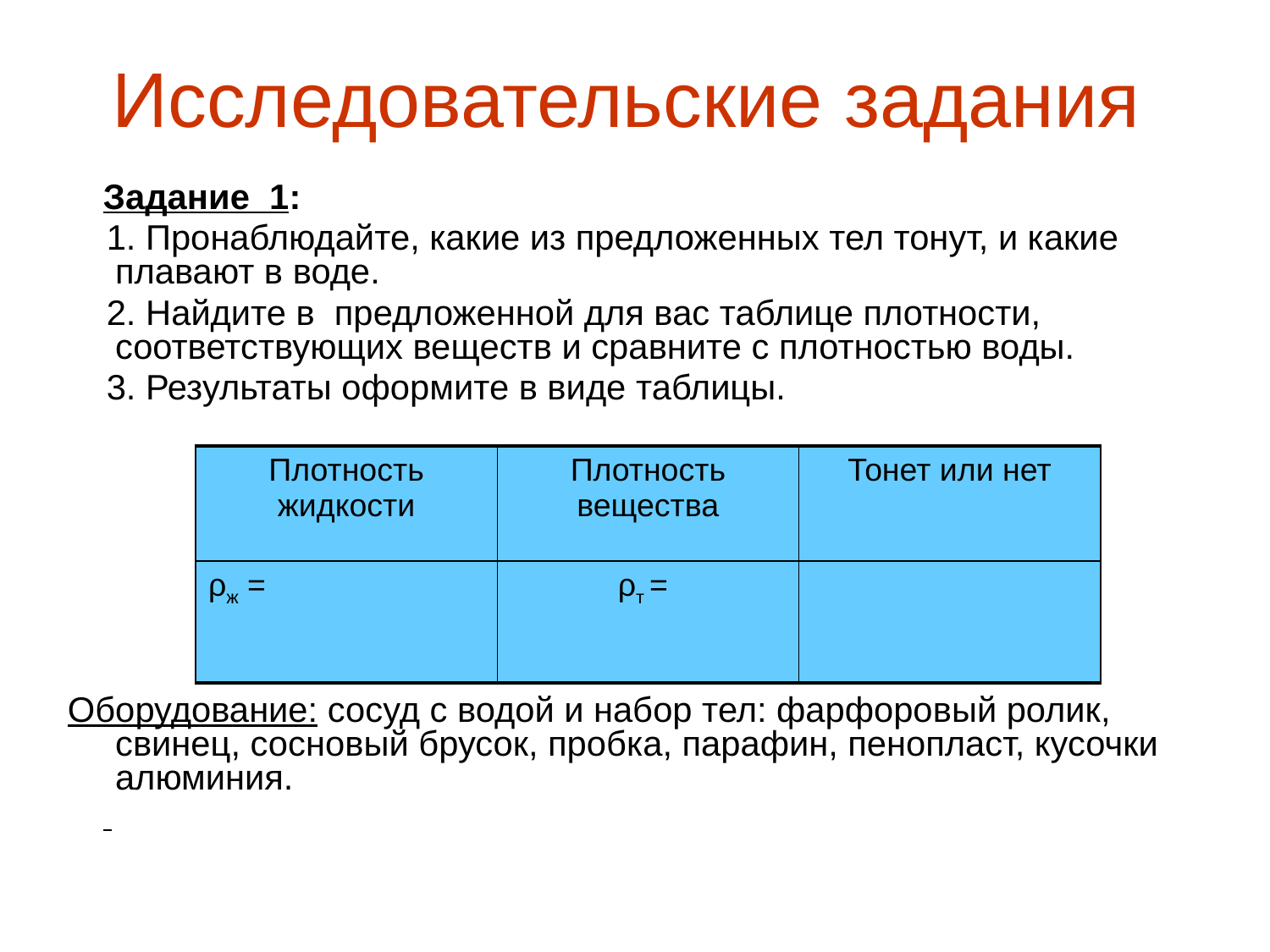

Исследовательские задания
    Задание  1:
    1. Пронаблюдайте, какие из предложенных тел тонут, и какие плавают в воде.
    2. Найдите в  предложенной для вас таблице плотности, соответствующих веществ и сравните с плотностью воды.
    3. Результаты оформите в виде таблицы.

Оборудование: сосуд с водой и набор тел: фарфоровый ролик, свинец, сосновый брусок, пробка, парафин, пенопласт, кусочки алюминия.

| Плотность жидкости | Плотность вещества | Тонет или нет |
| --- | --- | --- |
| ρж = | ρт = |  |